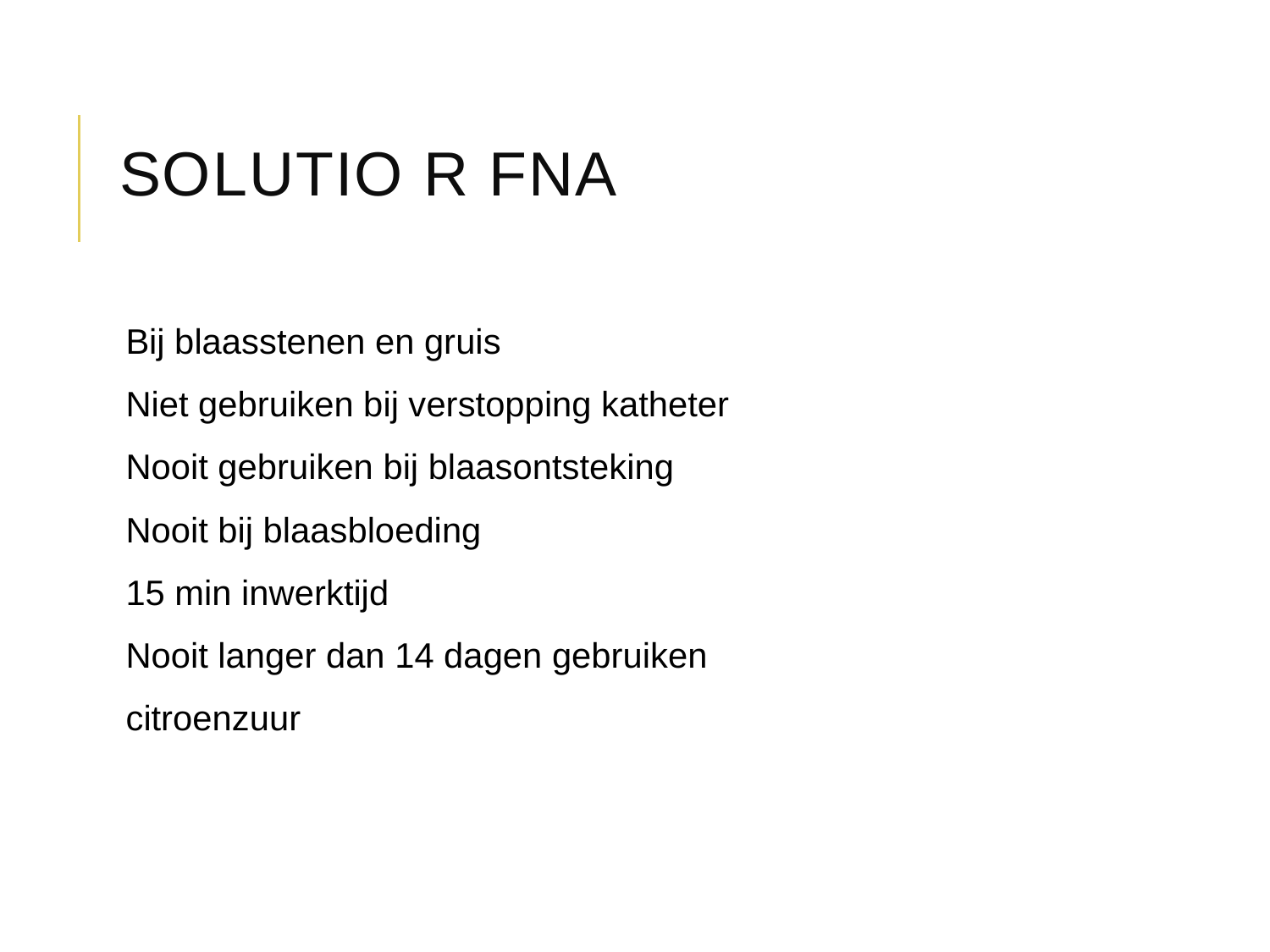

# Solutio R FNA
Bij blaasstenen en gruis
Niet gebruiken bij verstopping katheter
Nooit gebruiken bij blaasontsteking
Nooit bij blaasbloeding
15 min inwerktijd
Nooit langer dan 14 dagen gebruiken
citroenzuur